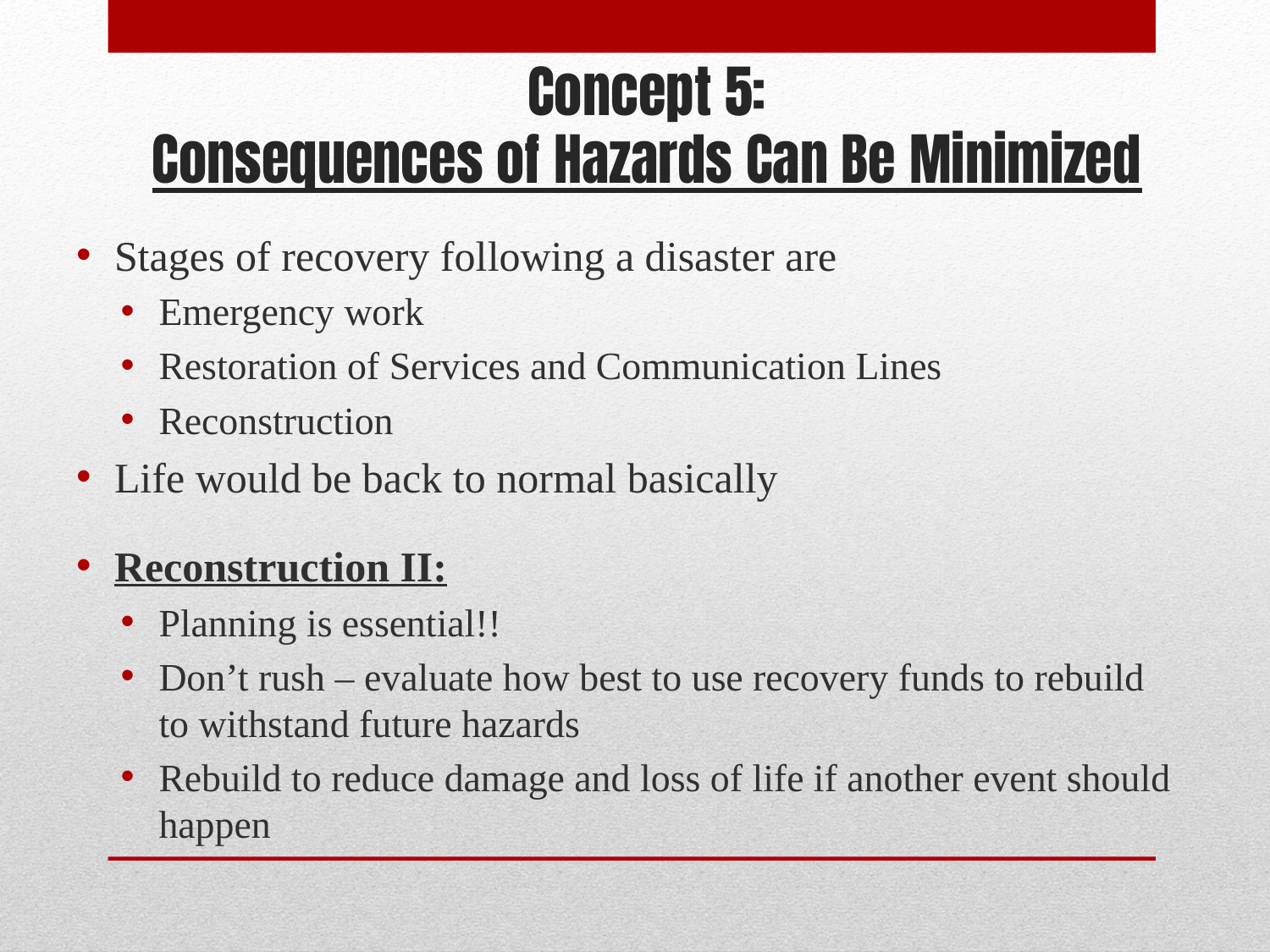

# Concept 5: Consequences of Hazards Can Be Minimized
Stages of recovery following a disaster are
Emergency work
Restoration of Services and Communication Lines
Reconstruction
Life would be back to normal basically

Reconstruction II:
Planning is essential!!
Don’t rush – evaluate how best to use recovery funds to rebuild to withstand future hazards
Rebuild to reduce damage and loss of life if another event should happen